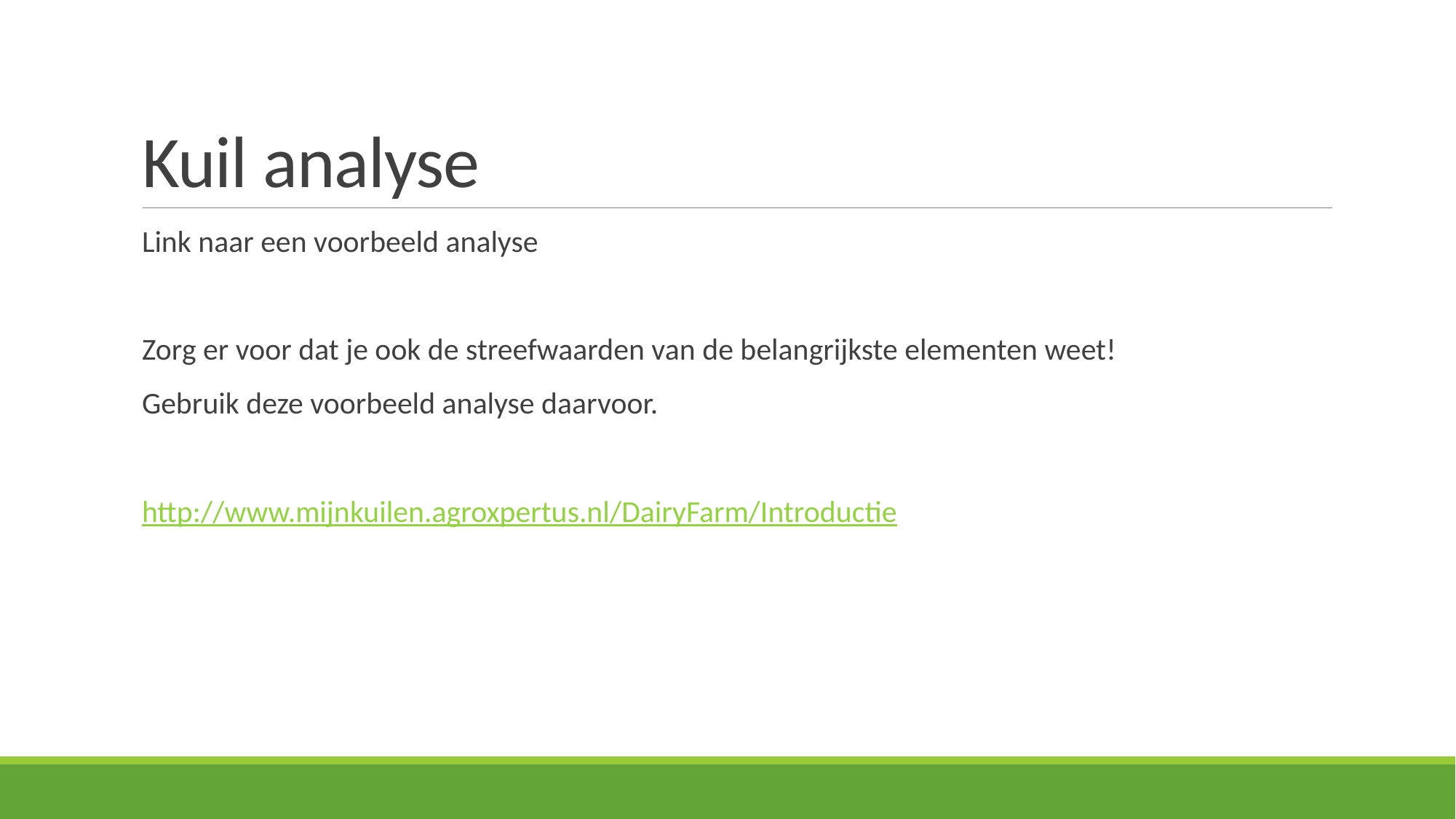

# Kuil analyse
Link naar een voorbeeld analyse

Zorg er voor dat je ook de streefwaarden van de belangrijkste elementen weet!
Gebruik deze voorbeeld analyse daarvoor.

http://www.mijnkuilen.agroxpertus.nl/DairyFarm/Introductie